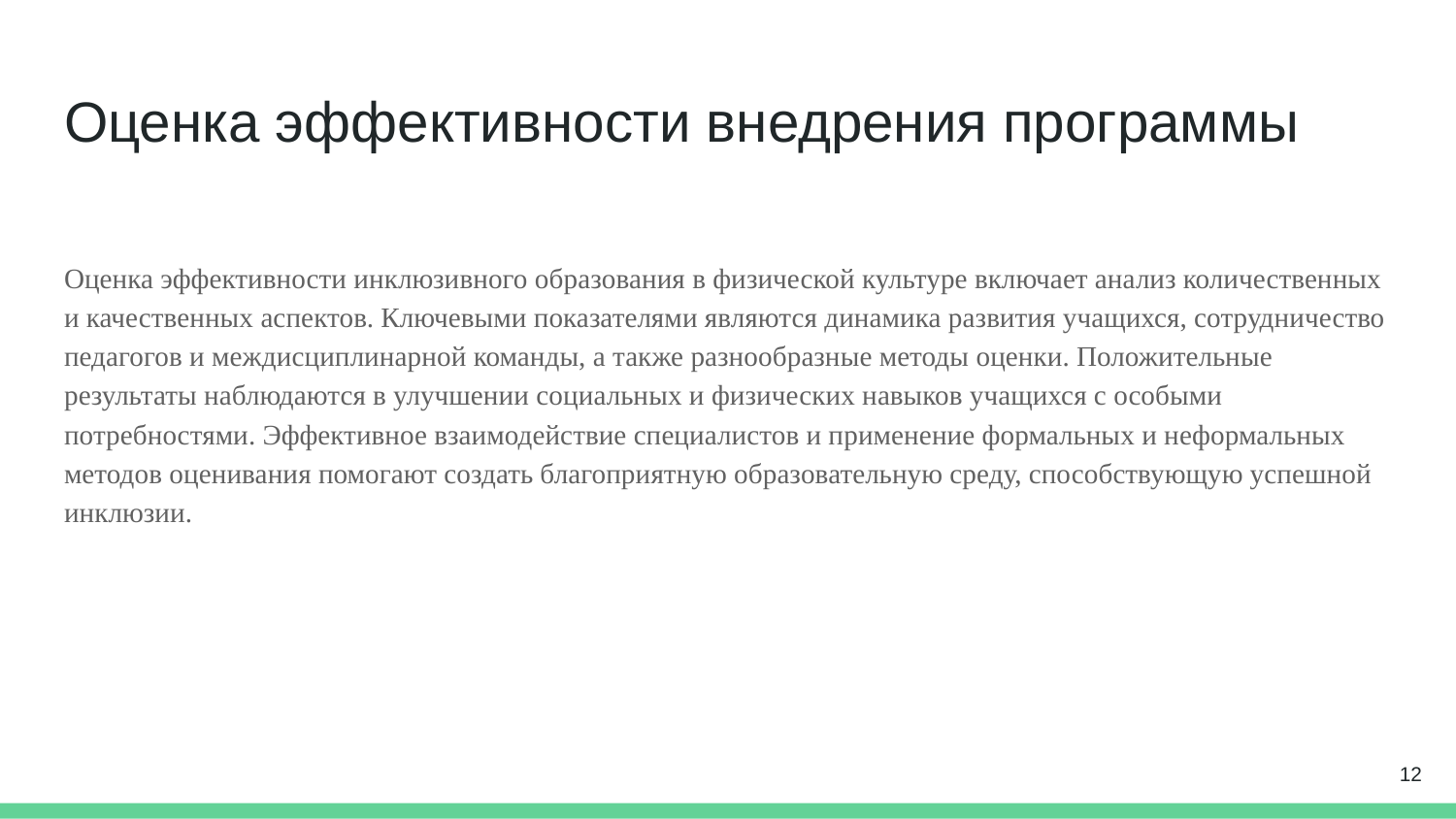

# Оценка эффективности внедрения программы
Оценка эффективности инклюзивного образования в физической культуре включает анализ количественных и качественных аспектов. Ключевыми показателями являются динамика развития учащихся, сотрудничество педагогов и междисциплинарной команды, а также разнообразные методы оценки. Положительные результаты наблюдаются в улучшении социальных и физических навыков учащихся с особыми потребностями. Эффективное взаимодействие специалистов и применение формальных и неформальных методов оценивания помогают создать благоприятную образовательную среду, способствующую успешной инклюзии.
12